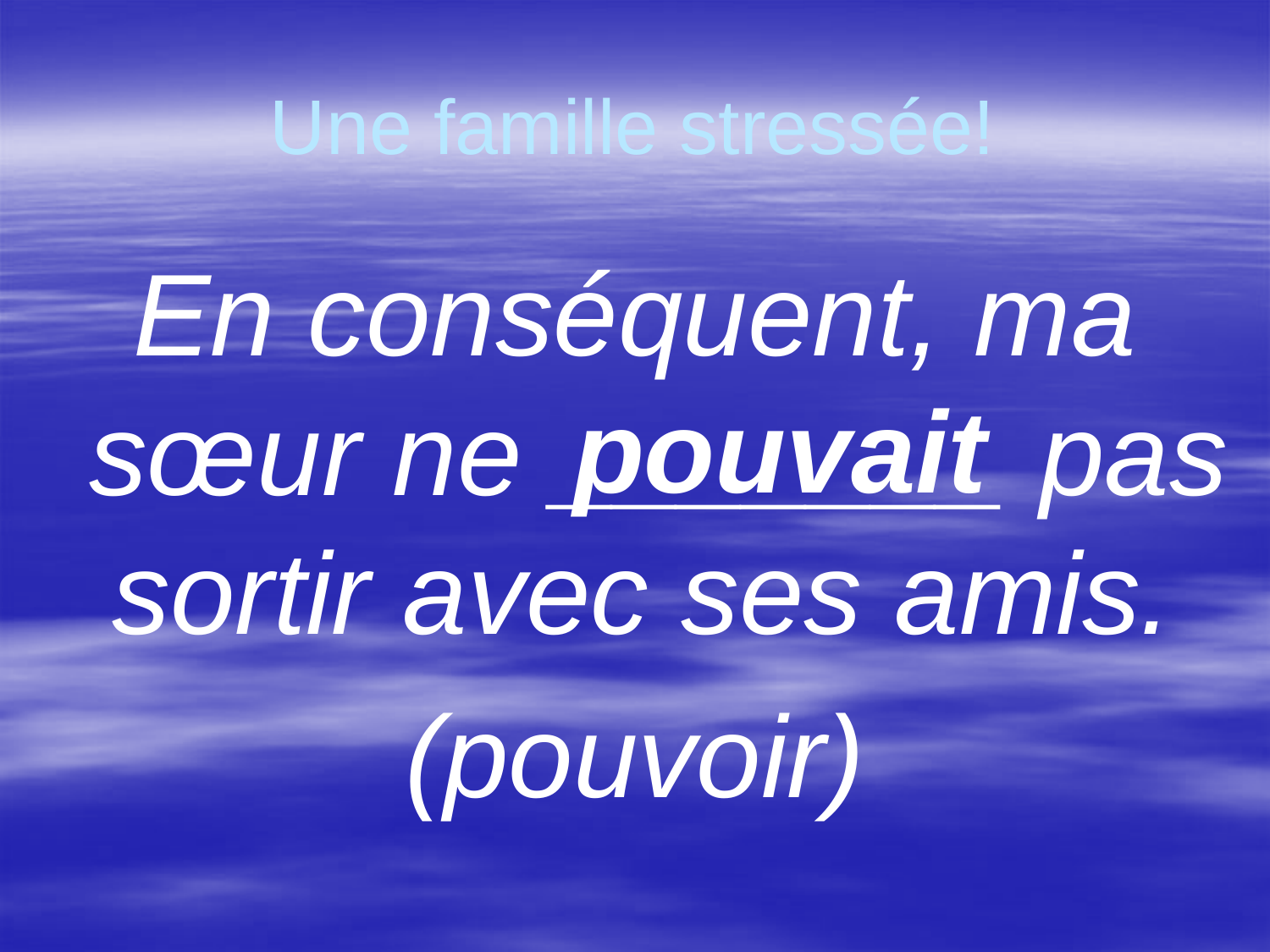

# Une famille stressée!
En conséquent, ma sœur ne _______ pas sortir avec ses amis.
(pouvoir)
pouvait